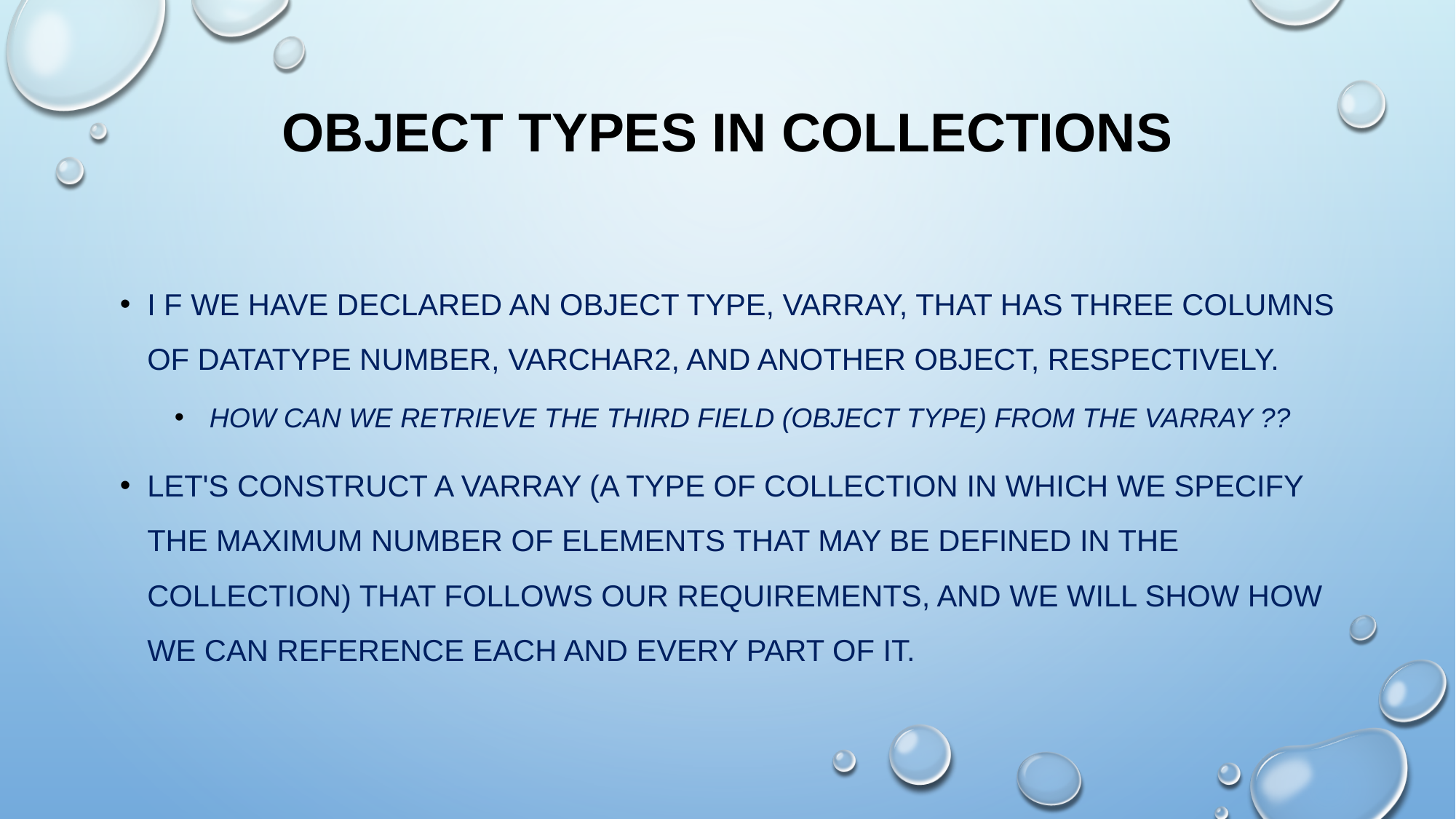

# Object Types in Collections

I f we have declared an object type, varray, that has three columns of datatype number, varchar2, and another object, respectively.
 How can we retrieve the third field (object type) from the varray ??
Let's construct a varray (a type of collection in which we specify the maximum number of elements that may be defined in the collection) that follows our requirements, and we will show how we can reference each and every part of it.